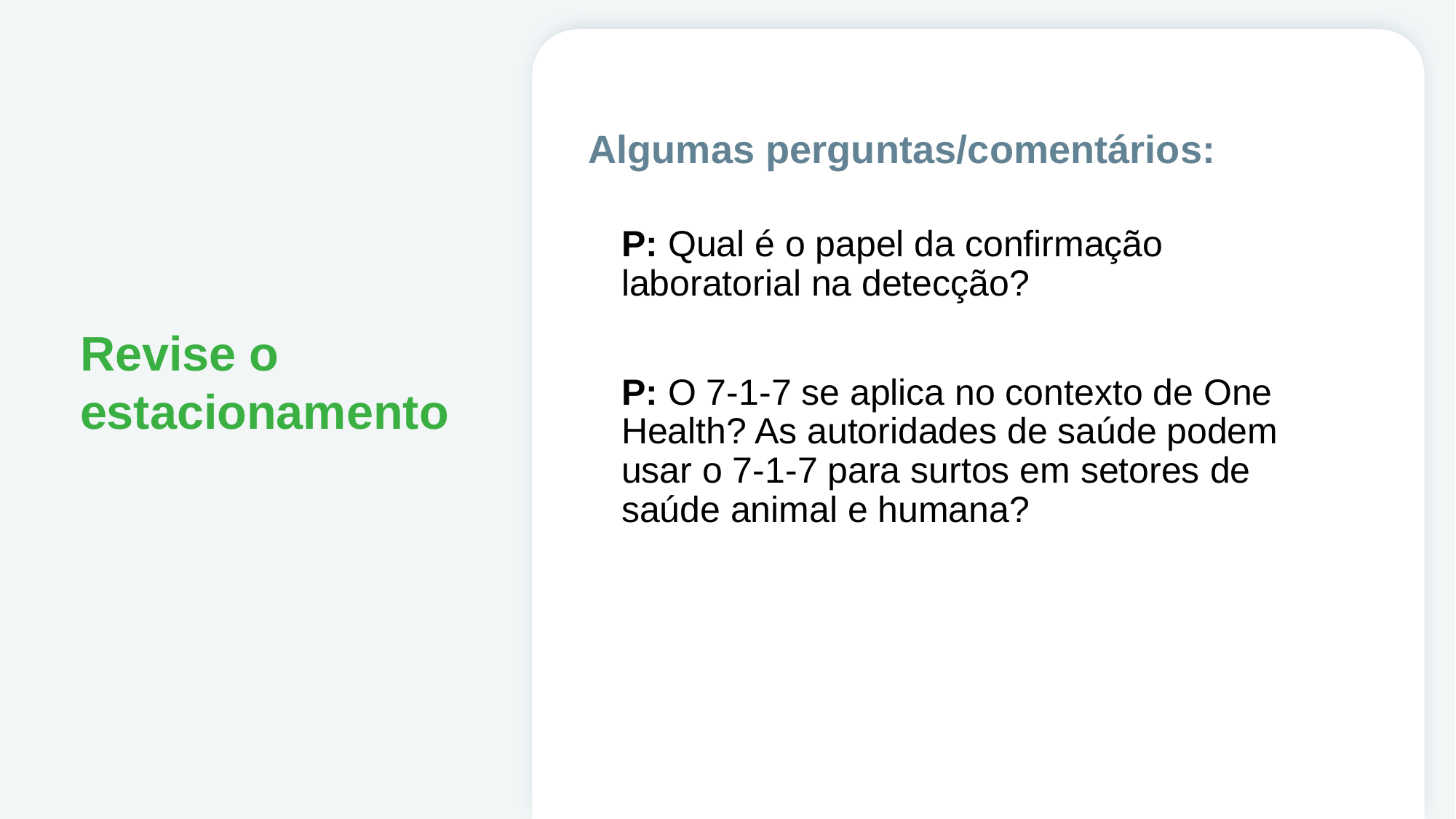

Algumas perguntas/comentários:
# Revise o estacionamento
P: Qual é o papel da confirmação laboratorial na detecção?

P: O 7-1-7 se aplica no contexto de One Health? As autoridades de saúde podem usar o 7-1-7 para surtos em setores de saúde animal e humana?